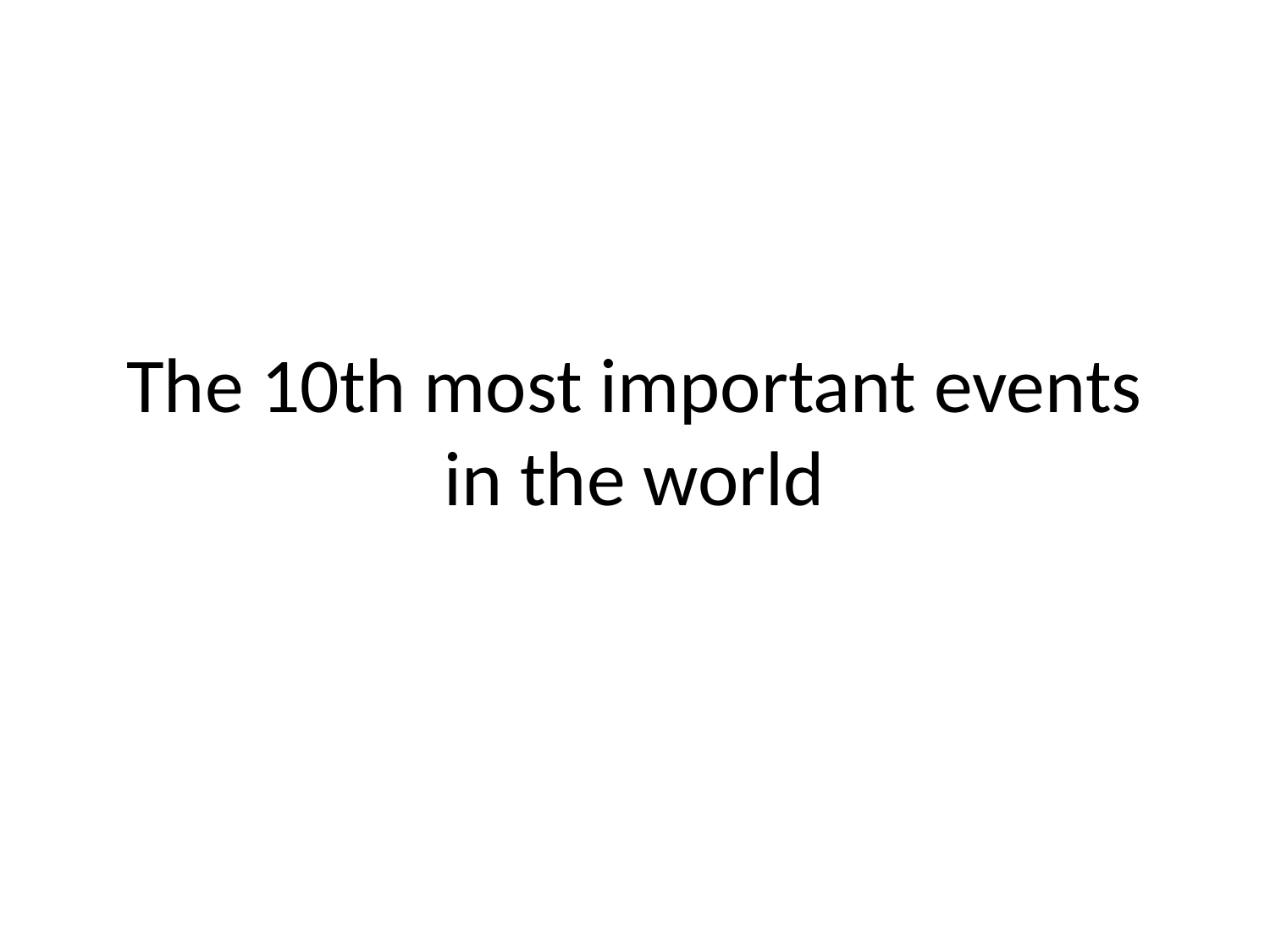

# The 10th most important events in the world